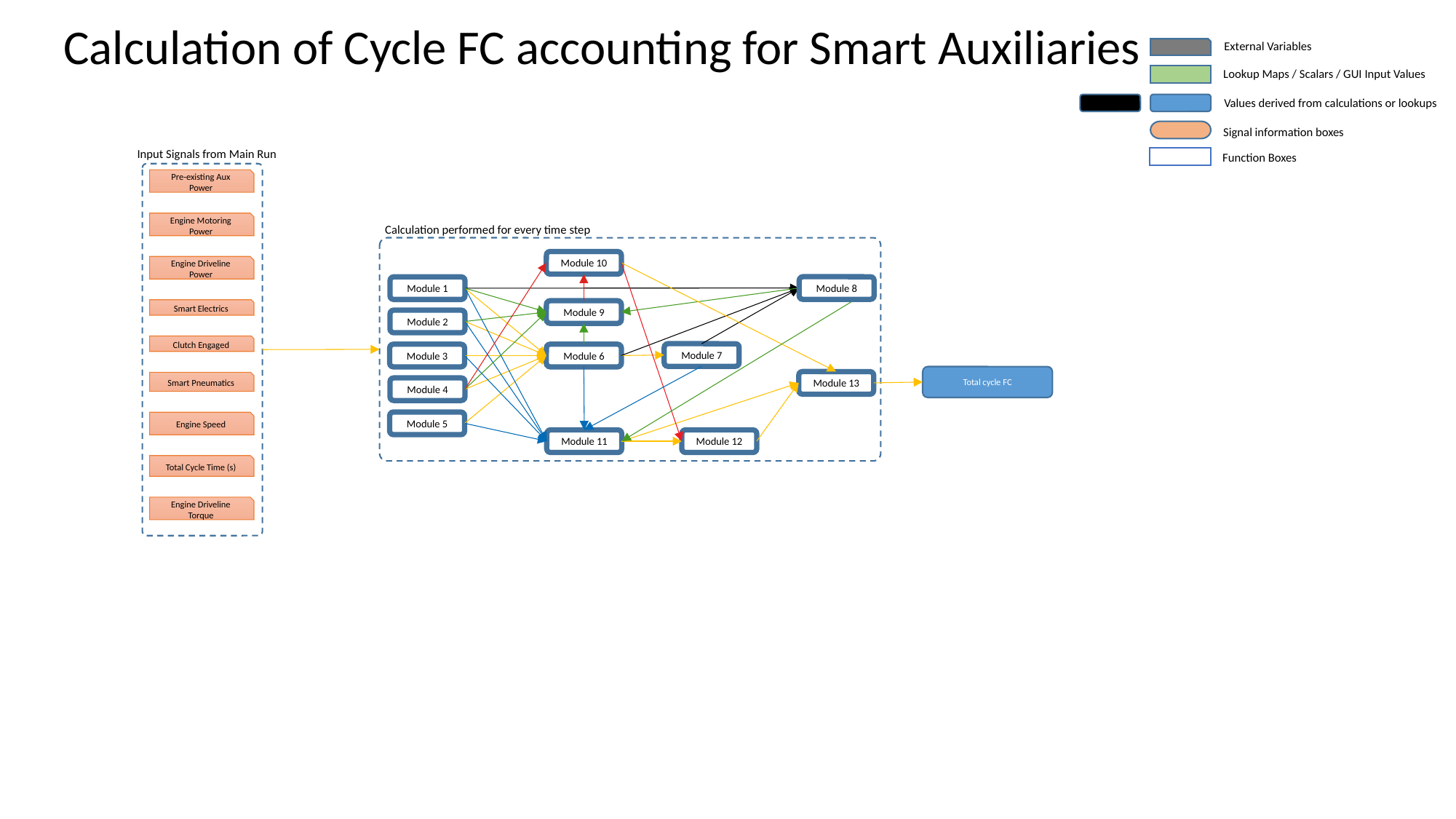

Calculation of Cycle FC accounting for Smart Auxiliaries
External Variables

Lookup Maps / Scalars / GUI Input Values

Values derived from calculations or lookups

Signal information boxes

Input Signals from Main Run
Function Boxes

Pre-existing Aux Power
Engine Motoring Power
Calculation performed for every time step

Module 10
Engine Driveline Power
Module 8
Module 1
Smart Electrics
Module 9
Module 2
Clutch Engaged
Module 7
Module 6
Module 3
Total cycle FC
Module 13
Smart Pneumatics
Module 4
Module 5
Engine Speed
Module 12
Module 11
Total Cycle Time (s)
Engine Driveline Torque